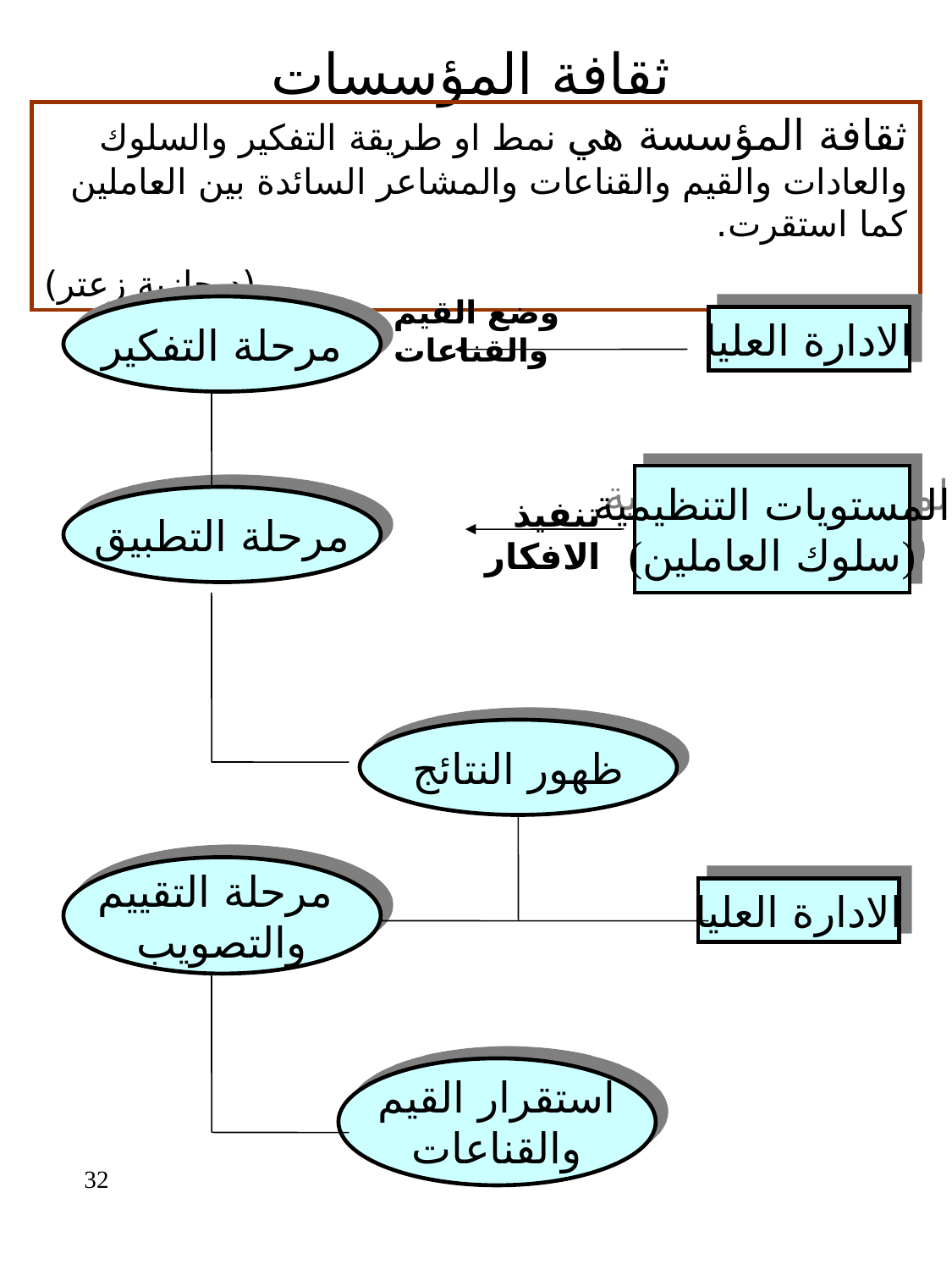

ثقافة المؤسسات
ثقافة المؤسسة هي نمط او طريقة التفكير والسلوك والعادات والقيم والقناعات والمشاعر السائدة بين العاملين كما استقرت.
(د.جازية زعتر)
وضع القيم والقناعات
مرحلة التفكير
الادارة العليا

المستويات التنظيمية
(سلوك العاملين)
تنفيذ الافكار
مرحلة التطبيق

ظهور النتائج

مرحلة التقييم
والتصويب
الادارة العليا

استقرار القيم
والقناعات

32